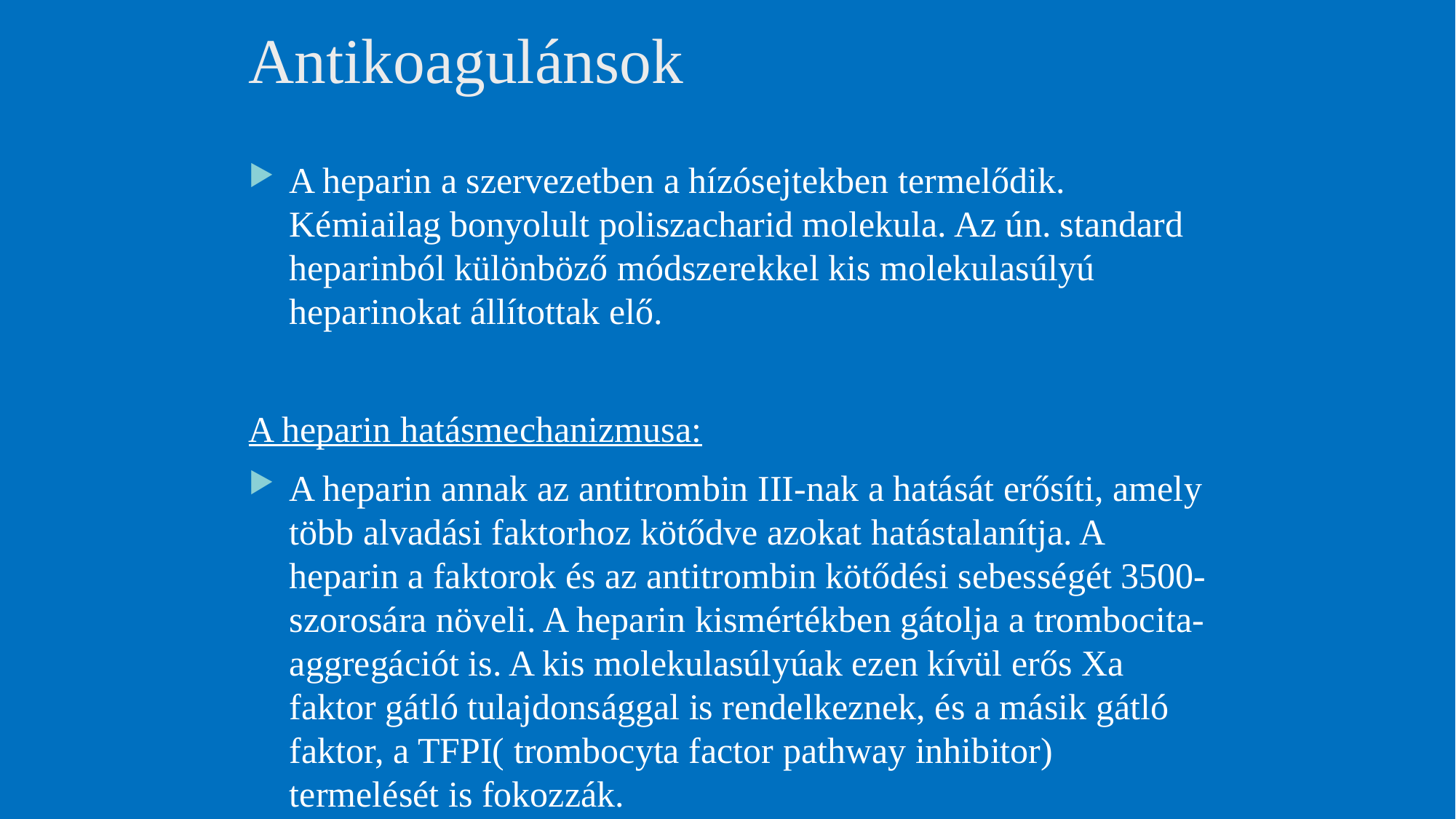

# Antikoagulánsok
A heparin a szervezetben a hízósejtekben termelődik. Kémiailag bonyolult poliszacharid molekula. Az ún. standard heparinból különböző módszerekkel kis molekulasúlyú heparinokat állítottak elő.

A heparin hatásmechanizmusa:
A heparin annak az antitrombin III-nak a hatását erősíti, amely több alvadási faktorhoz kötődve azokat hatástalanítja. A heparin a faktorok és az antitrombin kötődési sebességét 3500-szorosára növeli. A heparin kismértékben gátolja a trombocita- aggregációt is. A kis molekulasúlyúak ezen kívül erős Xa faktor gátló tulajdonsággal is rendelkeznek, és a másik gátló faktor, a TFPI( trombocyta factor pathway inhibitor) termelését is fokozzák.